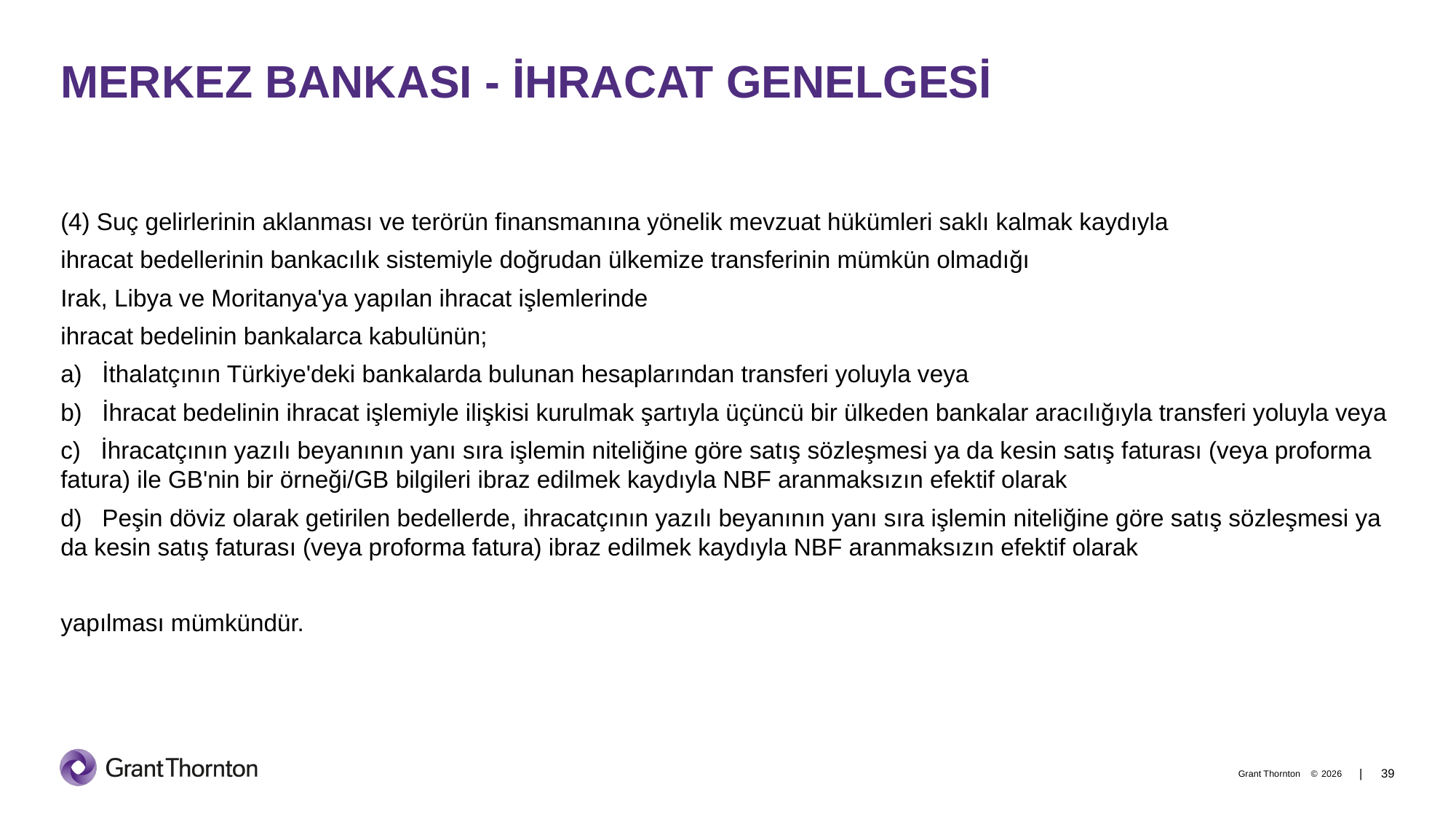

# MERKEZ BANKASI - İHRACAT GENELGESİ
(4) Suç gelirlerinin aklanması ve terörün finansmanına yönelik mevzuat hükümleri saklı kalmak kaydıyla
ihracat bedellerinin bankacılık sistemiyle doğrudan ülkemize transferinin mümkün olmadığı
Irak, Libya ve Moritanya'ya yapılan ihracat işlemlerinde
ihracat bedelinin bankalarca kabulünün;
a)   İthalatçının Türkiye'deki bankalarda bulunan hesaplarından transferi yoluyla veya
b)   İhracat bedelinin ihracat işlemiyle ilişkisi kurulmak şartıyla üçüncü bir ülkeden bankalar aracılığıyla transferi yoluyla veya
c)   İhracatçının yazılı beyanının yanı sıra işlemin niteliğine göre satış sözleşmesi ya da kesin satış faturası (veya proforma fatura) ile GB'nin bir örneği/GB bilgileri ibraz edilmek kaydıyla NBF aranmaksızın efektif olarak
d)   Peşin döviz olarak getirilen bedellerde, ihracatçının yazılı beyanının yanı sıra işlemin niteliğine göre satış sözleşmesi ya da kesin satış faturası (veya proforma fatura) ibraz edilmek kaydıyla NBF aranmaksızın efektif olarak

yapılması mümkündür.
39